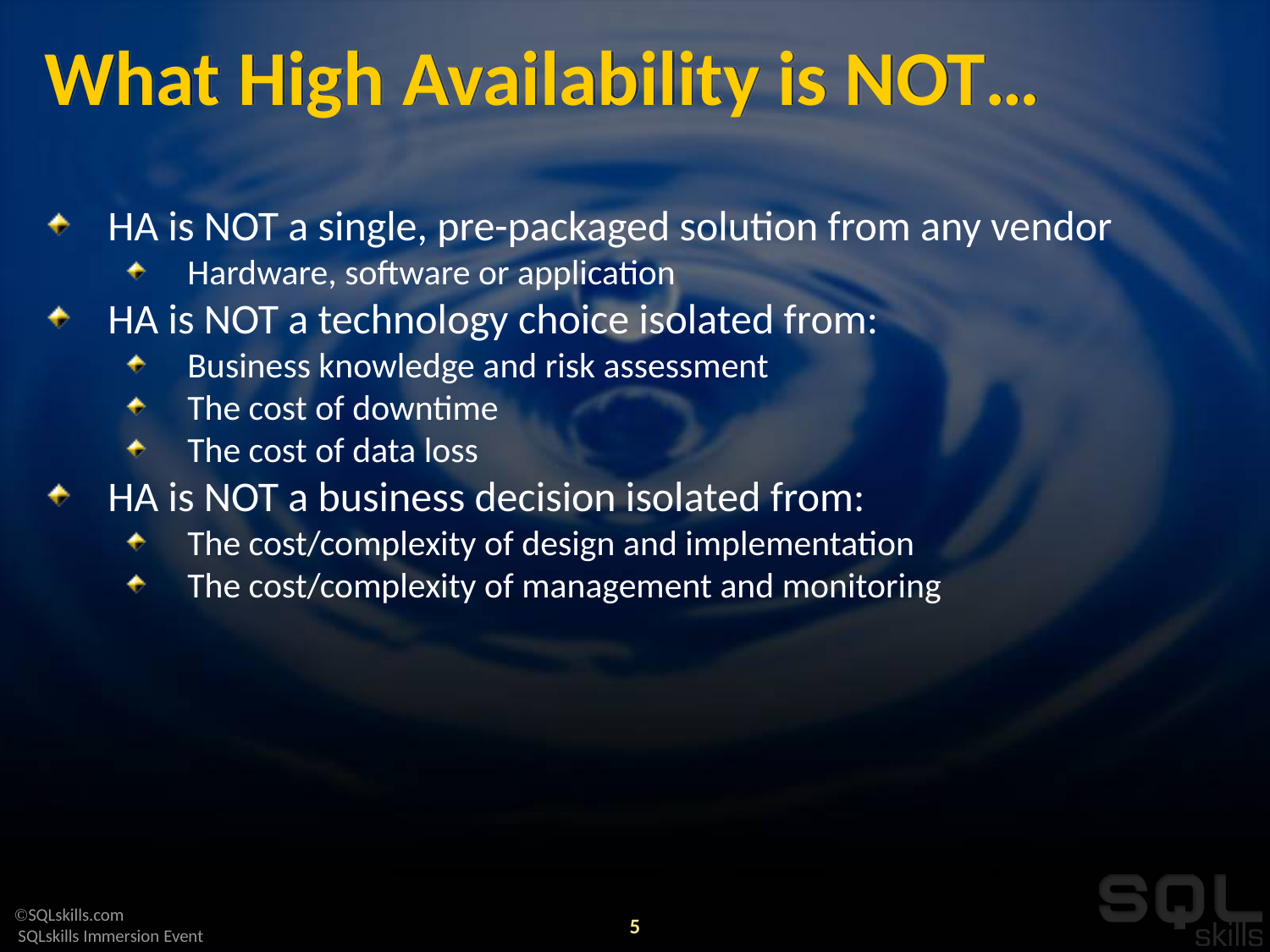

# What High Availability is NOT…
HA is NOT a single, pre-packaged solution from any vendor
Hardware, software or application
HA is NOT a technology choice isolated from:
Business knowledge and risk assessment
The cost of downtime
The cost of data loss
HA is NOT a business decision isolated from:
The cost/complexity of design and implementation
The cost/complexity of management and monitoring

5